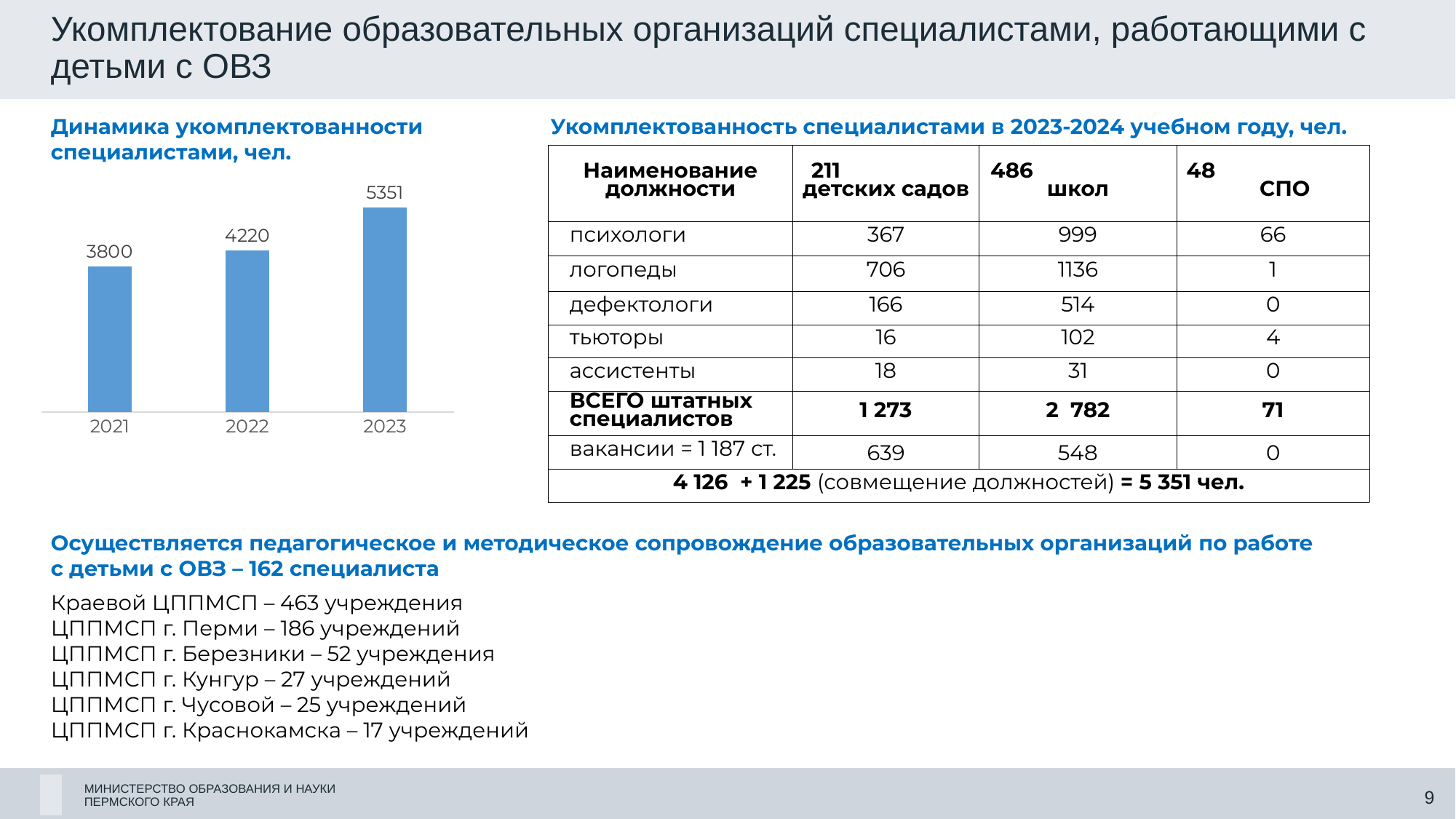

Укомплектование образовательных организаций специалистами, работающими с детьми с ОВЗ
Динамика укомплектованности специалистами, чел.
Укомплектованность специалистами в 2023-2024 учебном году, чел.
| Наименование должности | 211 детских садов | 486 школ | 48 СПО |
| --- | --- | --- | --- |
| психологи | 367 | 999 | 66 |
| логопеды | 706 | 1136 | 1 |
| дефектологи | 166 | 514 | 0 |
| тьюторы | 16 | 102 | 4 |
| ассистенты | 18 | 31 | 0 |
| ВСЕГО штатных специалистов | 1 273 | 2 782 | 71 |
| вакансии = 1 187 ст. | 639 | 548 | 0 |
| 4 126 + 1 225 (совмещение должностей) = 5 351 чел. |  |  |  |

### Chart

| Category |  |
|---|---|
| 2021 | 3800.0 |
| 2022 | 4220.0 |
| 2023 | 5351.0 |
Осуществляется педагогическое и методическое сопровождение образовательных организаций по работе с детьми с ОВЗ – 162 специалиста
Краевой ЦППМСП – 463 учреждения
ЦППМСП г. Перми – 186 учреждений
ЦППМСП г. Березники – 52 учреждения
ЦППМСП г. Кунгур – 27 учреждений
ЦППМСП г. Чусовой – 25 учреждений
ЦППМСП г. Краснокамска – 17 учреждений
МИНИСТЕРСТВО ОБРАЗОВАНИЯ И НАУКИ
ПЕРМСКОГО КРАЯ